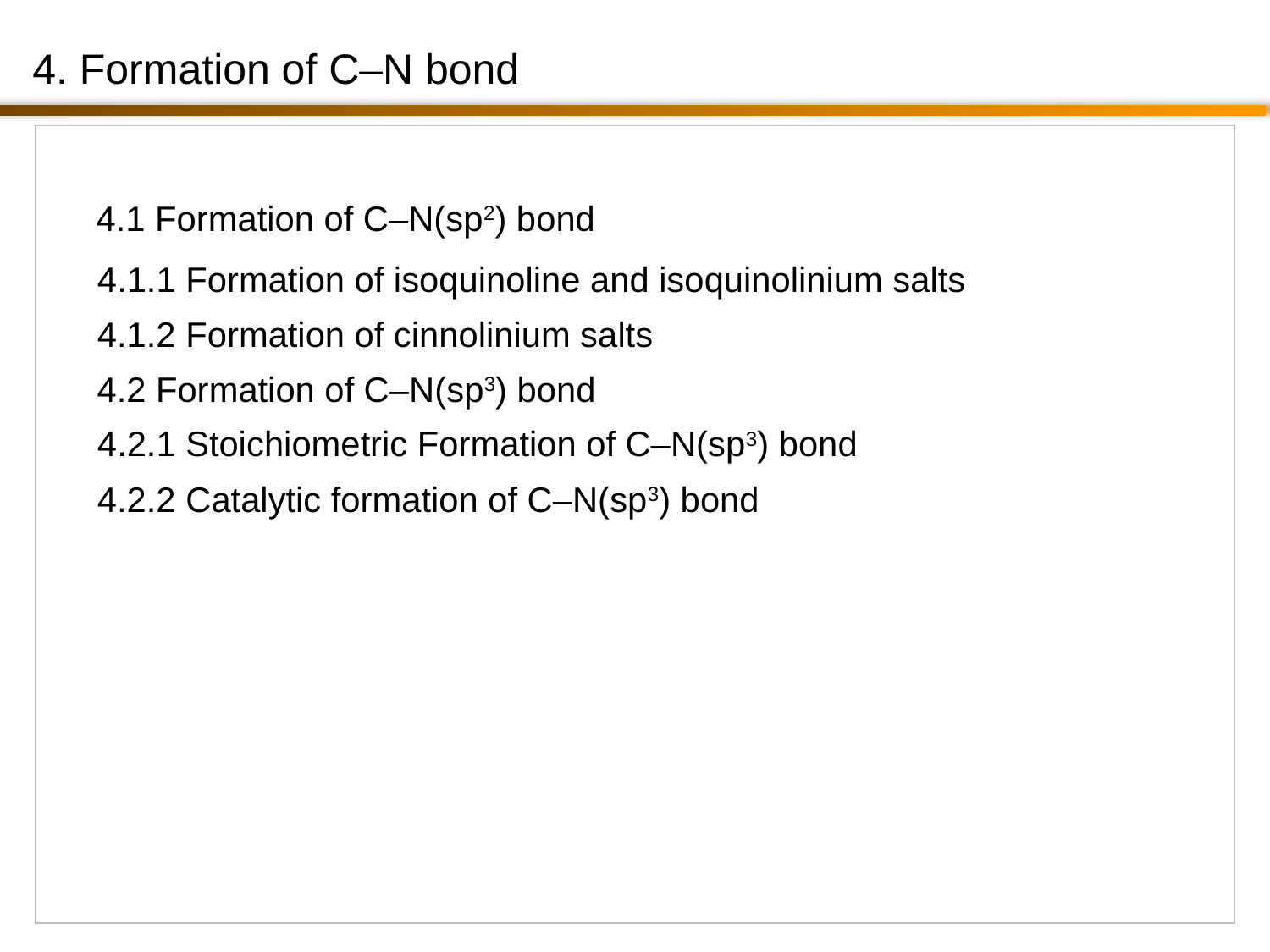

4. Formation of C–N bond

4.1 Formation of C–N(sp2) bond
4.1.1 Formation of isoquinoline and isoquinolinium salts
4.1.2 Formation of cinnolinium salts
4.2 Formation of C–N(sp3) bond
4.2.1 Stoichiometric Formation of C–N(sp3) bond
4.2.2 Catalytic formation of C–N(sp3) bond